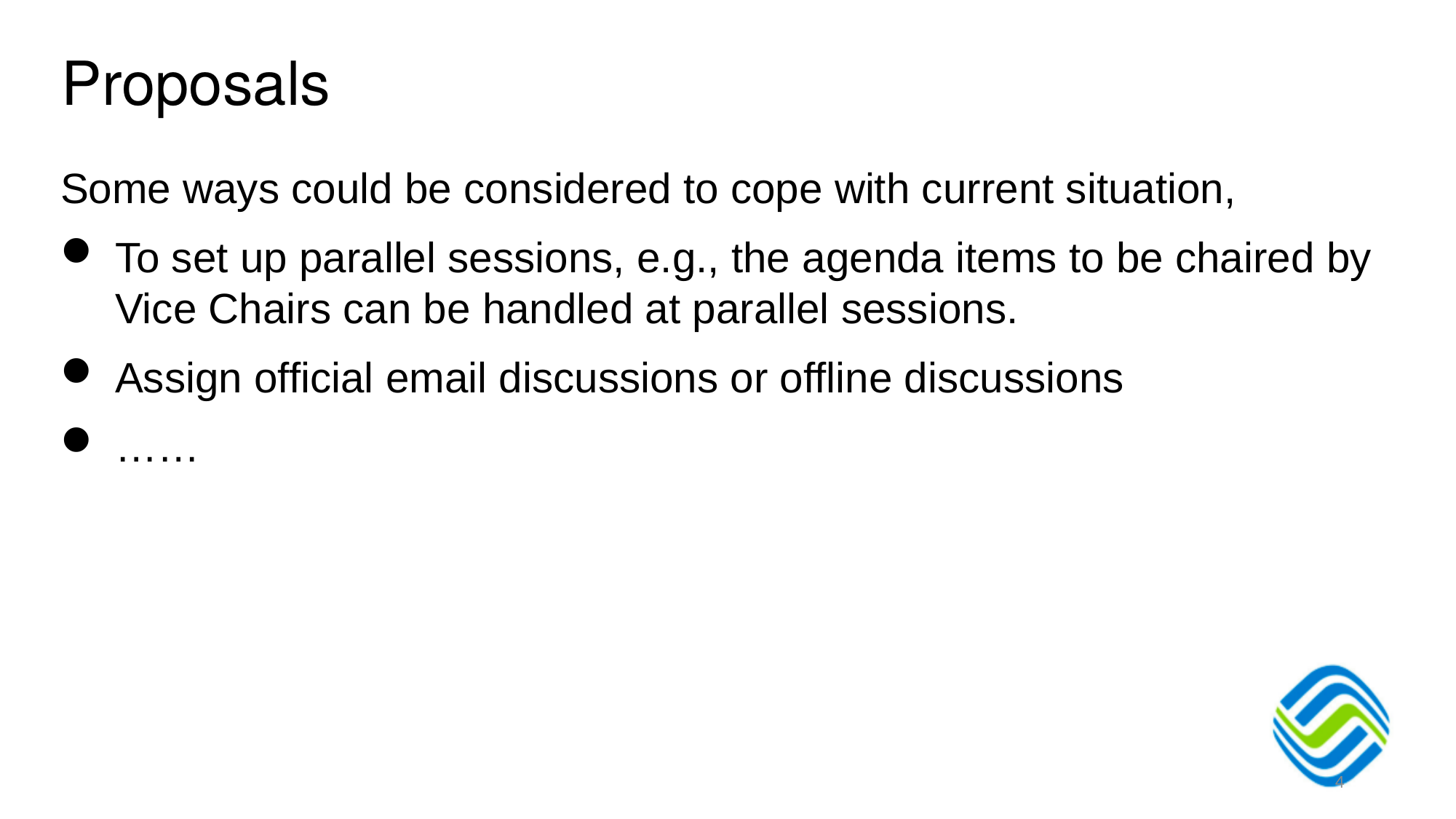

Proposals
Some ways could be considered to cope with current situation,
To set up parallel sessions, e.g., the agenda items to be chaired by Vice Chairs can be handled at parallel sessions.
Assign official email discussions or offline discussions
……
4